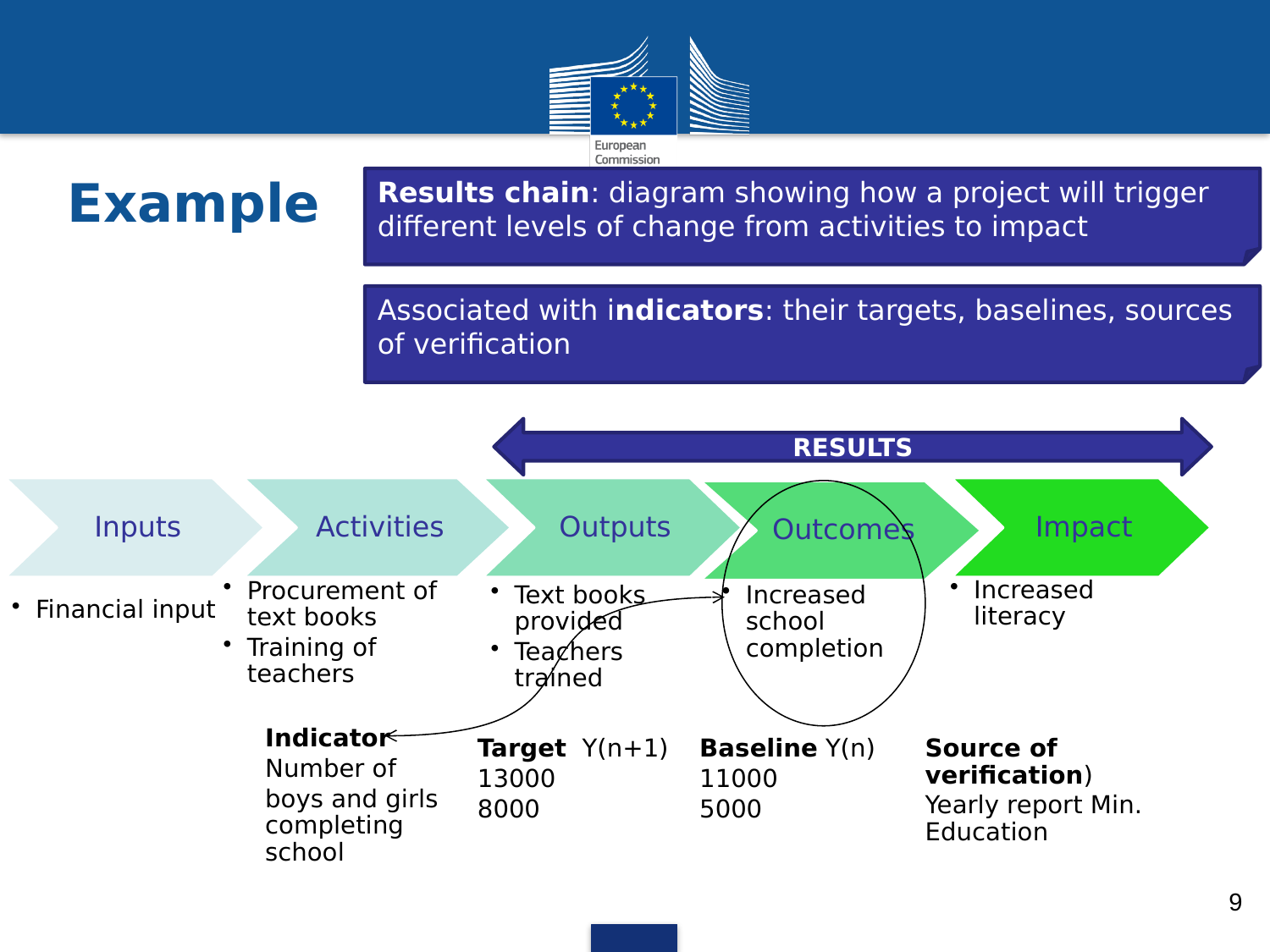

# Example
Results chain: diagram showing how a project will trigger different levels of change from activities to impact
Associated with indicators: their targets, baselines, sources of verification
RESULTS
Inputs
Activities
Outputs
Impact
Outcomes
Increased literacy

Procurement of text books
Training of teachers

Text books provided
Teachers trained

Increased school completion

Financial input

Indicator
Number of
boys and girls completing school

Target  Y(n+1)
13000
8000

Source of verification)
Yearly report Min. Education

Baseline Y(n)
11000
5000

9